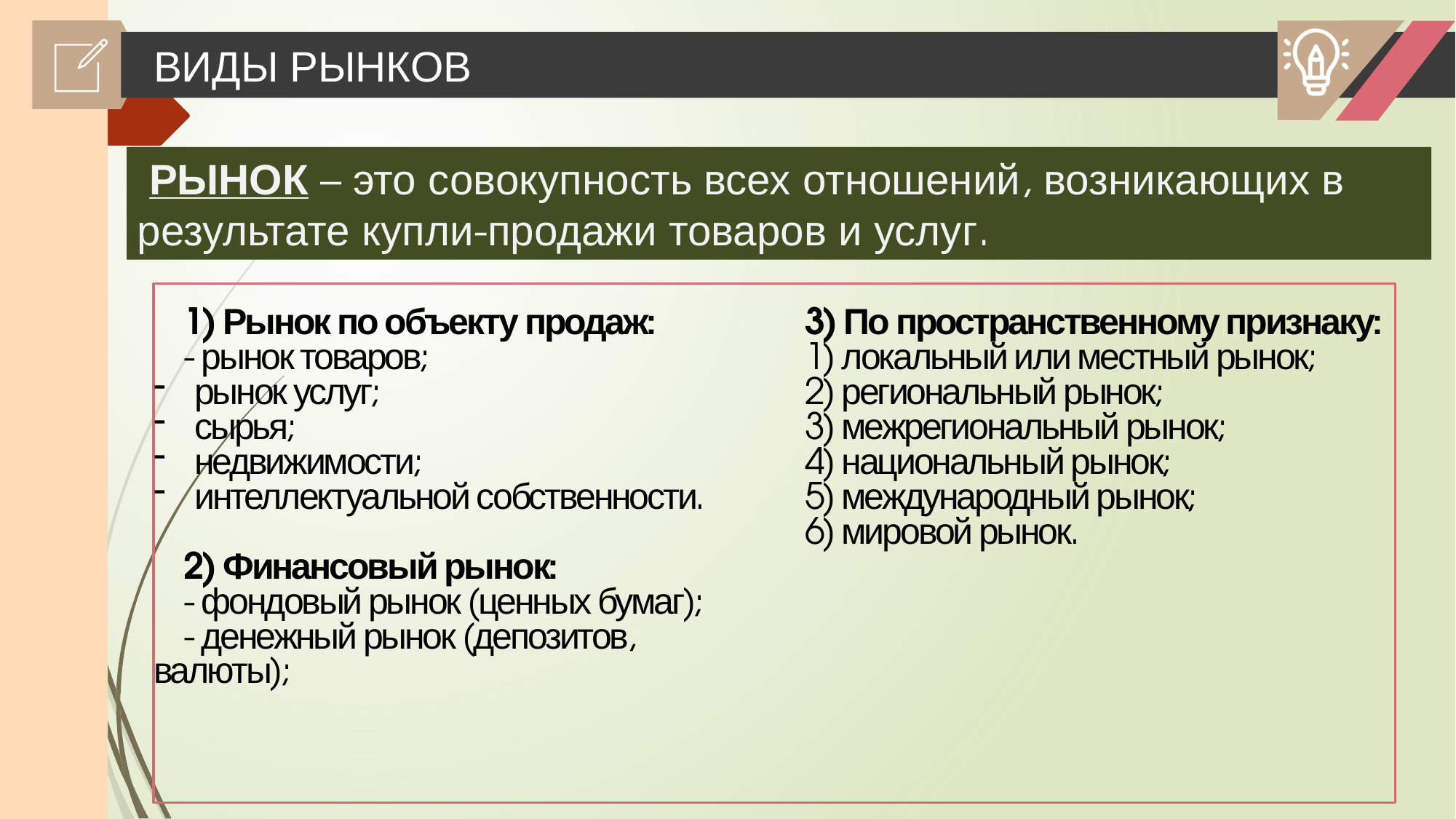

ВИДЫ РЫНКОВ

 РЫНОК – это совокупность всех отношений, возникающих в результате купли-продажи товаров и услуг.
1) Рынок по объекту продаж:
- рынок товаров;
рынок услуг;
сырья;
недвижимости;
интеллектуальной собственности.

2) Финансовый рынок:
- фондовый рынок (ценных бумаг);
- денежный рынок (депозитов, валюты);

3) По пространственному признаку:
1) локальный или местный рынок;
2) региональный рынок;
3) межрегиональный рынок;
4) национальный рынок;
5) международный рынок;
6) мировой рынок.